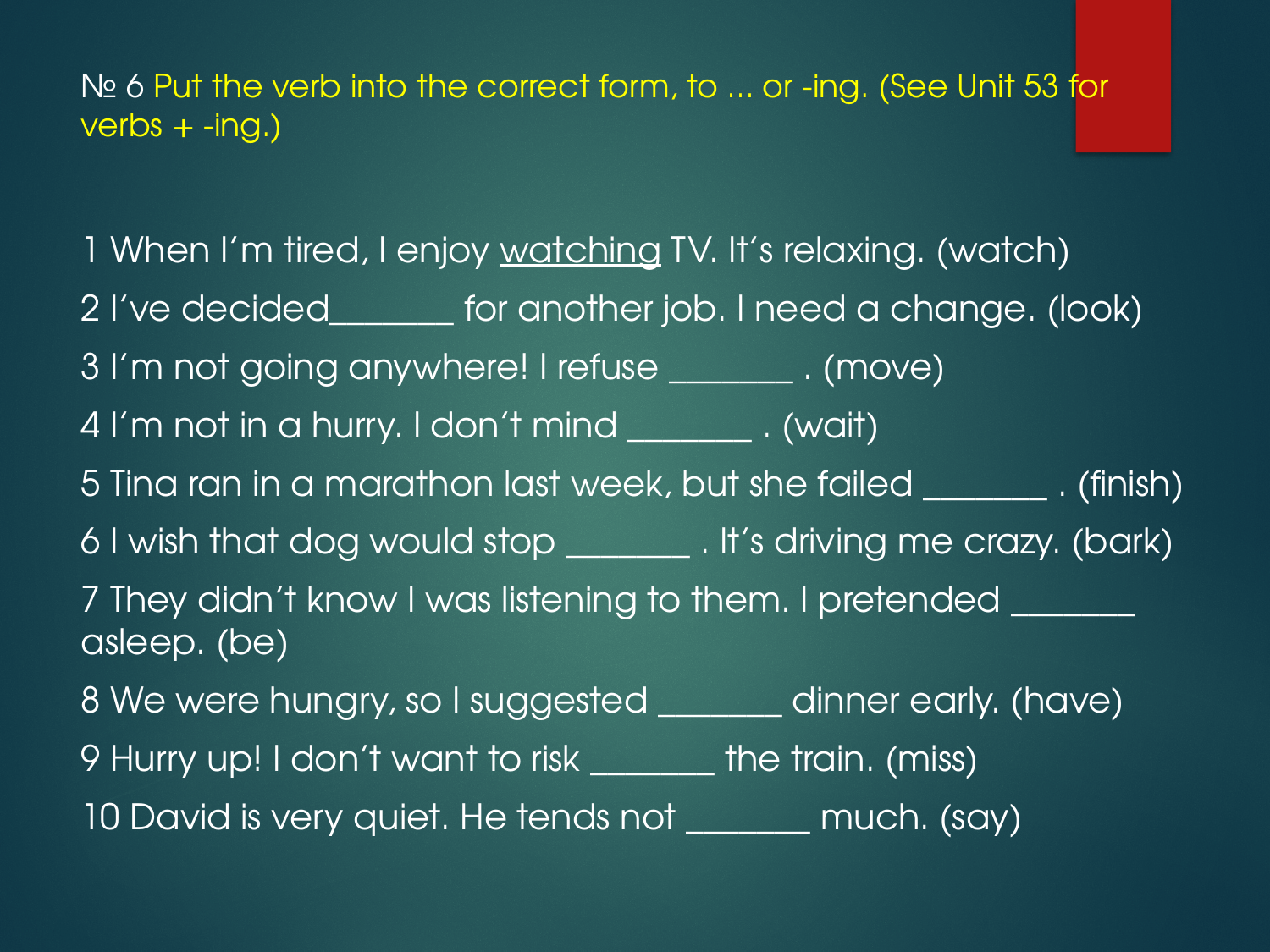

№ 6 Put the verb into the correct form, to … or -ing. (See Unit 53 for verbs + -ing.)
1 When I’m tired, I enjoy watching TV. It’s relaxing. (watch)
2 I’ve decided_______ for another job. I need a change. (look)
3 I’m not going anywhere! I refuse _______ . (move)
4 I’m not in a hurry. I don’t mind _______ . (wait)
5 Tina ran in a marathon last week, but she failed _______ . (finish)
6 I wish that dog would stop _______ . It’s driving me crazy. (bark)
7 They didn’t know I was listening to them. I pretended _______ asleep. (be)
8 We were hungry, so I suggested _______ dinner early. (have)
9 Hurry up! I don’t want to risk _______ the train. (miss)
10 David is very quiet. He tends not _______ much. (say)